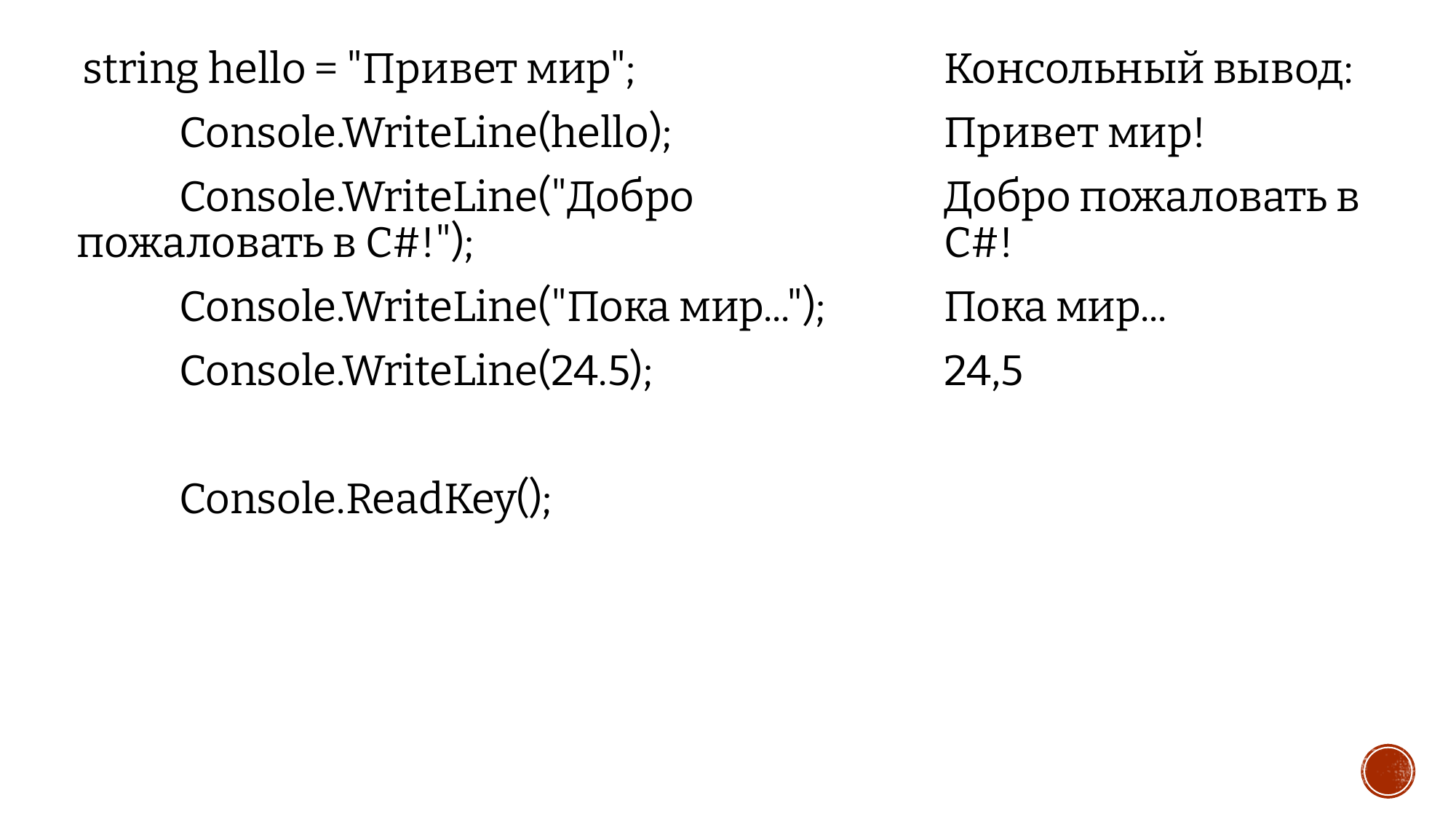

string hello = "Привет мир";
            Console.WriteLine(hello);
            Console.WriteLine("Добро пожаловать в C#!");
            Console.WriteLine("Пока мир...");
            Console.WriteLine(24.5);

            Console.ReadKey();
Консольный вывод:
Привет мир!
Добро пожаловать в C#!
Пока мир...
24,5